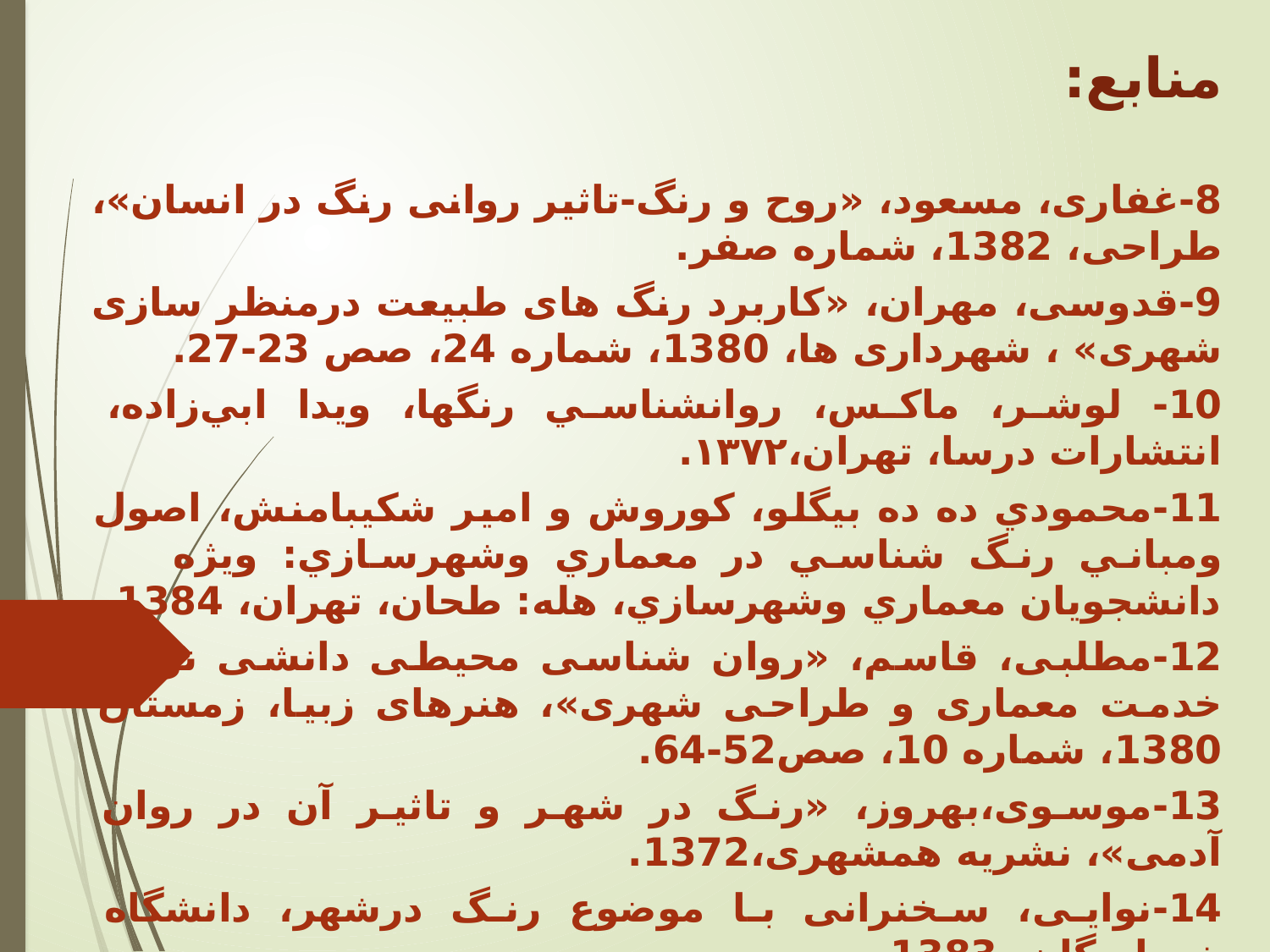

منابع:

8-	غفاری، مسعود، «روح و رنگ-تاثیر روانی رنگ در انسان»، طراحی، 1382، شماره صفر.
9-	قدوسی، مهران، «کاربرد رنگ های طبیعت درمنظر سازی شهری» ، شهرداری ها، 1380، شماره 24، صص 23-27.
10-	 لوشر، ماکس، روانشناسي رنگها، ويدا ابي‌زاده، انتشارات درسا، تهران،۱۳۷۲.
11-	محمودي ده ده بيگلو، کوروش و امير شکيبامنش، اصول ومباني رنگ شناسي در معماري وشهرسازي: ويژه    دانشجويان معماري وشهرسازي، هله: طحان، تهران، 1384.
12-	مطلبی، قاسم، «روان شناسی محیطی دانشی نو در خدمت معماری و طراحی شهری»، هنرهای زبیا، زمستان 1380، شماره 10، صص52-64.
13-	موسوی،بهروز، «رنگ در شهر و تاثیر آن در روان آدمی»، نشریه همشهری،1372.
14-	نوایی، سخنرانی با موضوع رنگ درشهر، دانشگاه خوراسگان، 1383.